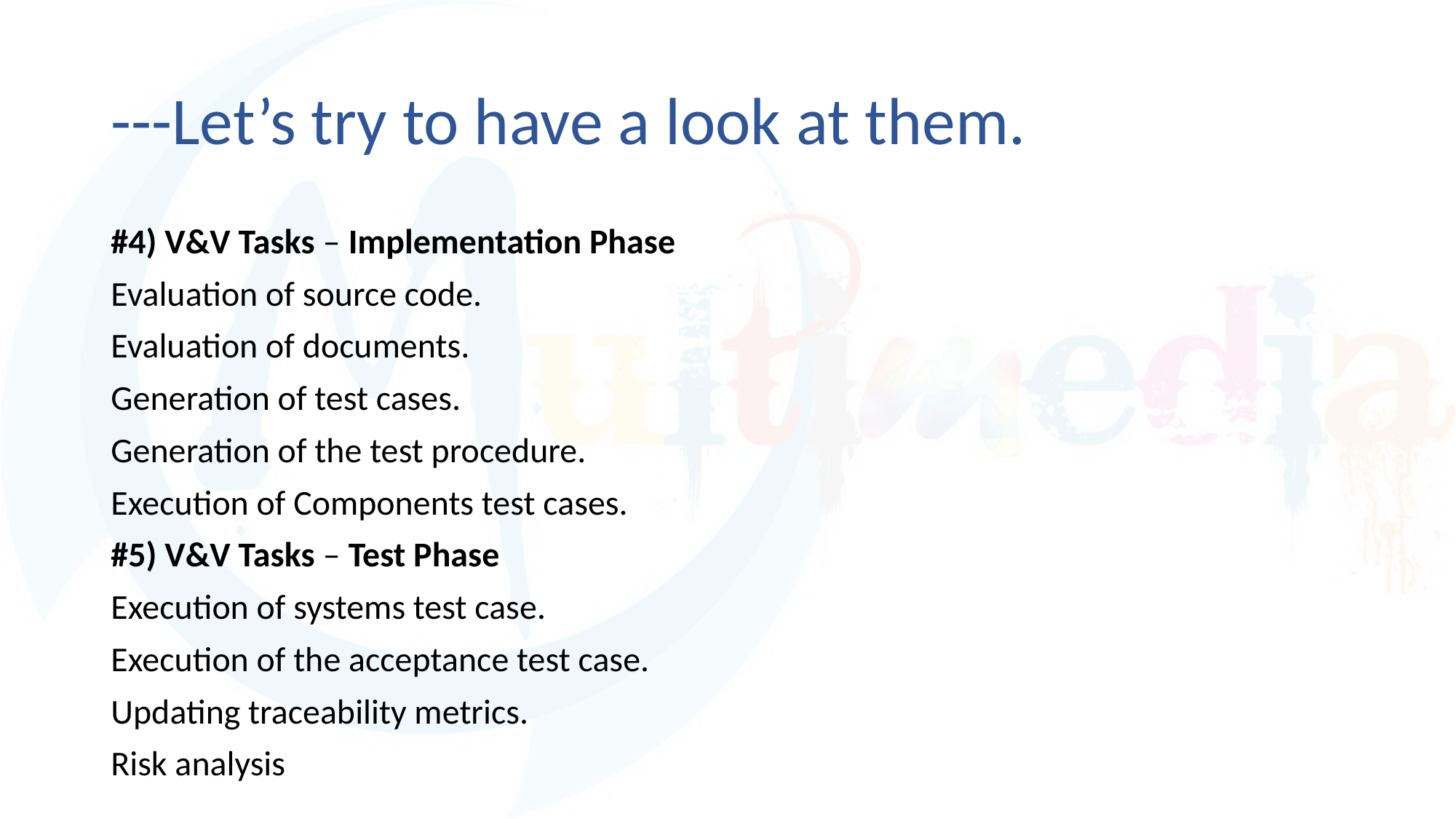

# ---Let’s try to have a look at them.
#4) V&V Tasks – Implementation Phase
Evaluation of source code.
Evaluation of documents.
Generation of test cases.
Generation of the test procedure.
Execution of Components test cases.
#5) V&V Tasks – Test Phase
Execution of systems test case.
Execution of the acceptance test case.
Updating traceability metrics.
Risk analysis